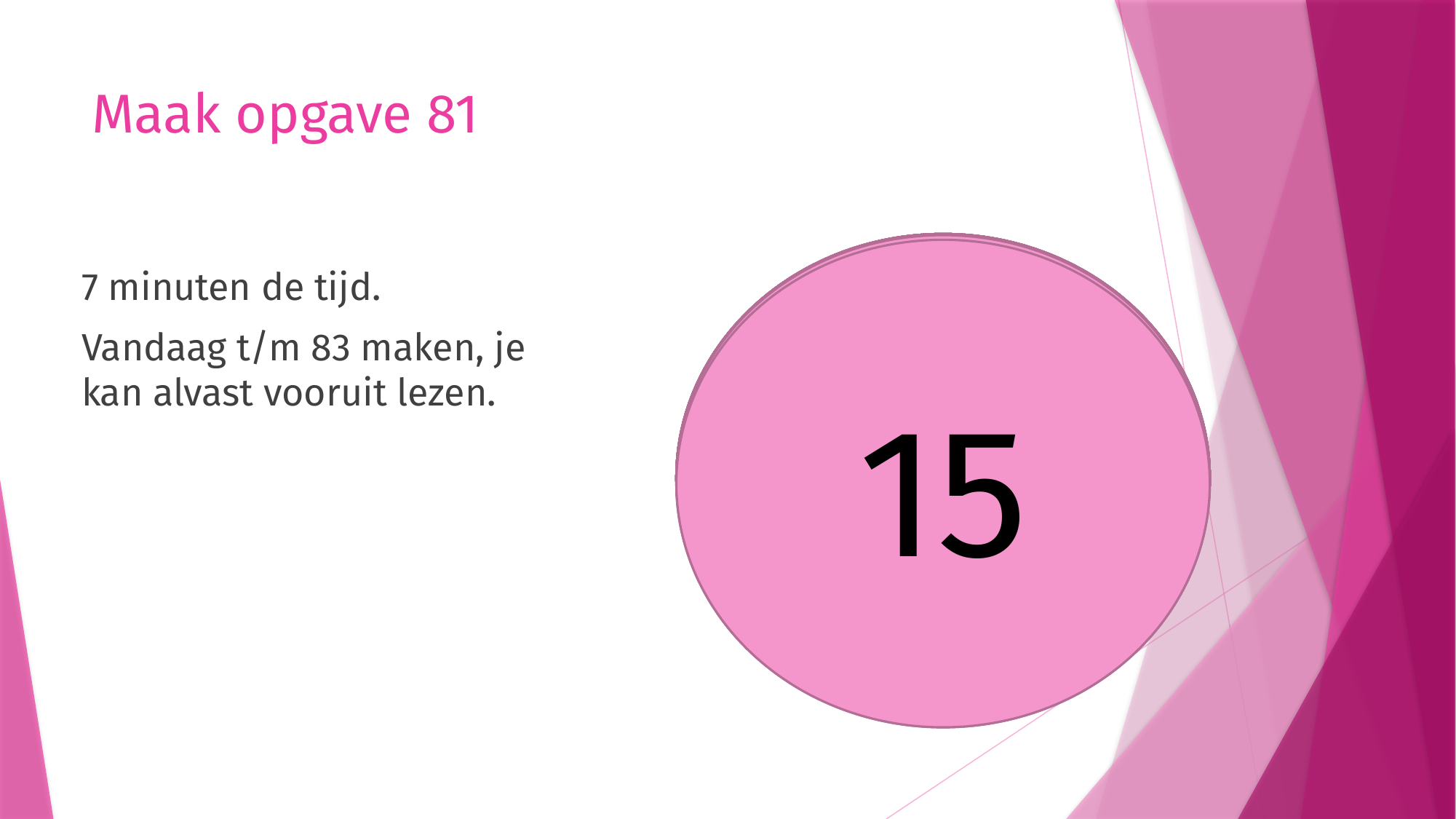

# Maak opgave 81
10
9
8
5
6
7
4
3
1
2
14
13
11
15
12
7 minuten de tijd.
Vandaag t/m 83 maken, je kan alvast vooruit lezen.